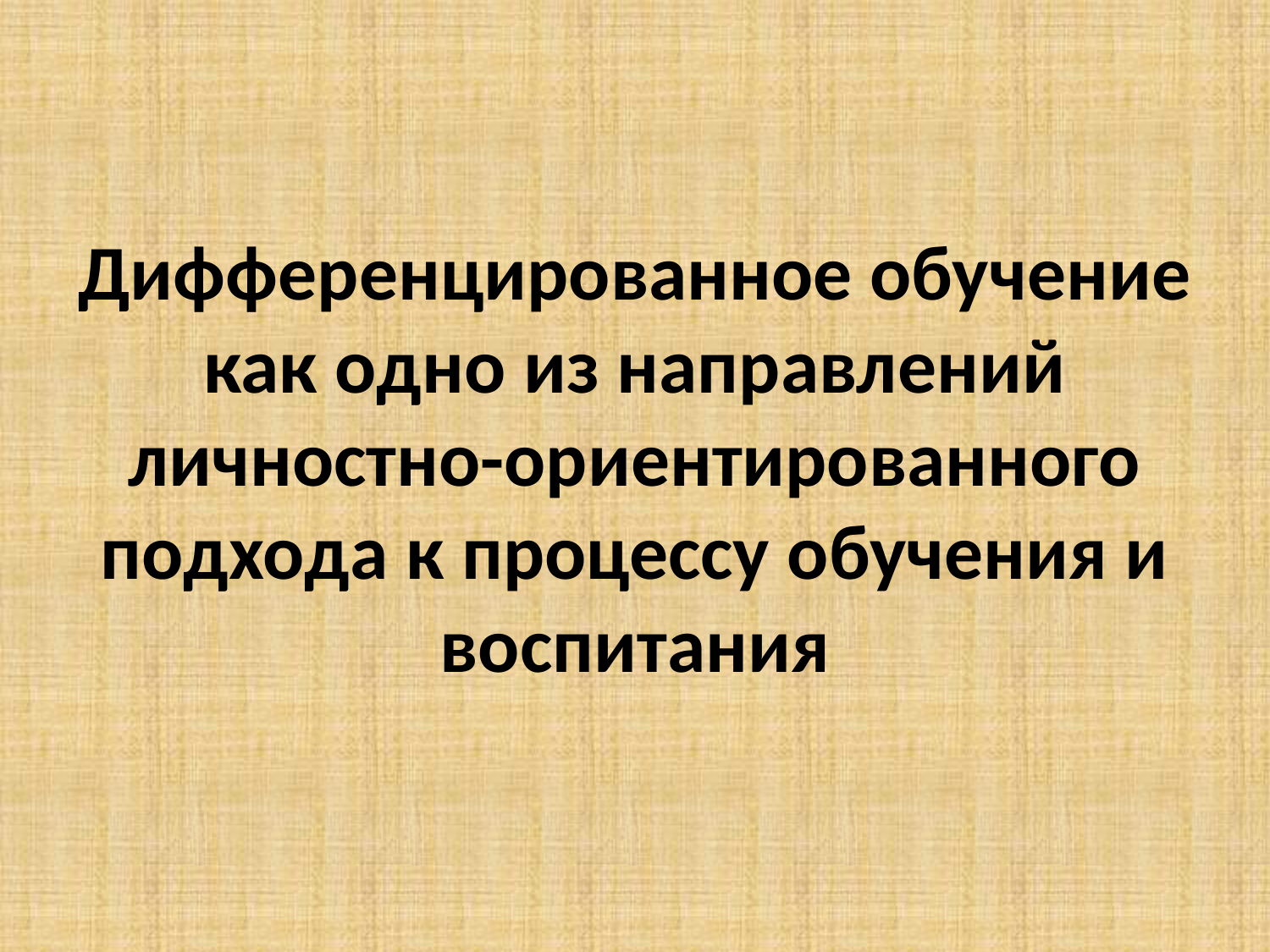

# Дифференцированное обучение как одно из направлений личностно-ориентированного подхода к процессу обучения и воспитания